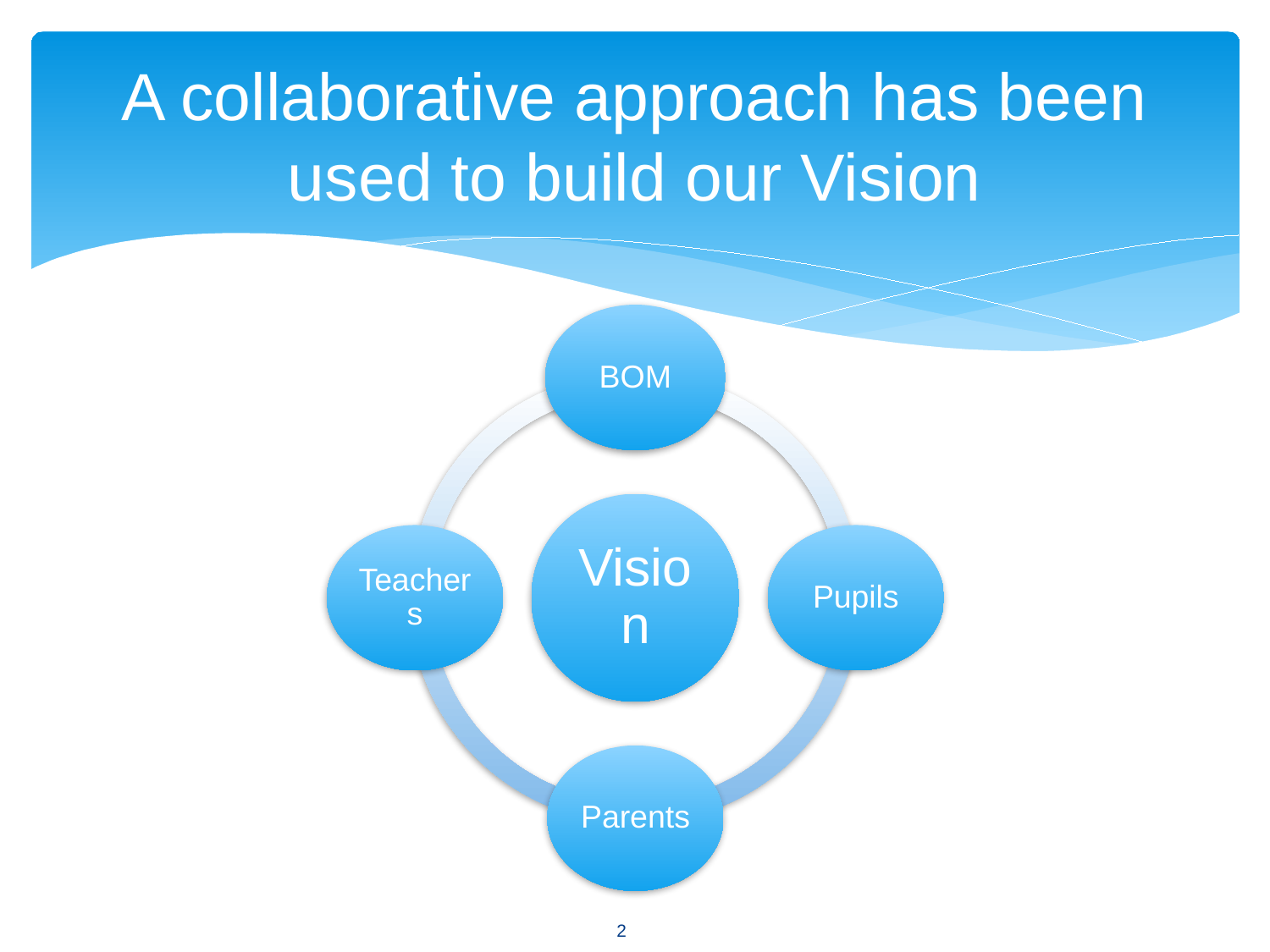

# A collaborative approach has been used to build our Vision
Vision
BOM
Pupils
Parents
Teachers
2